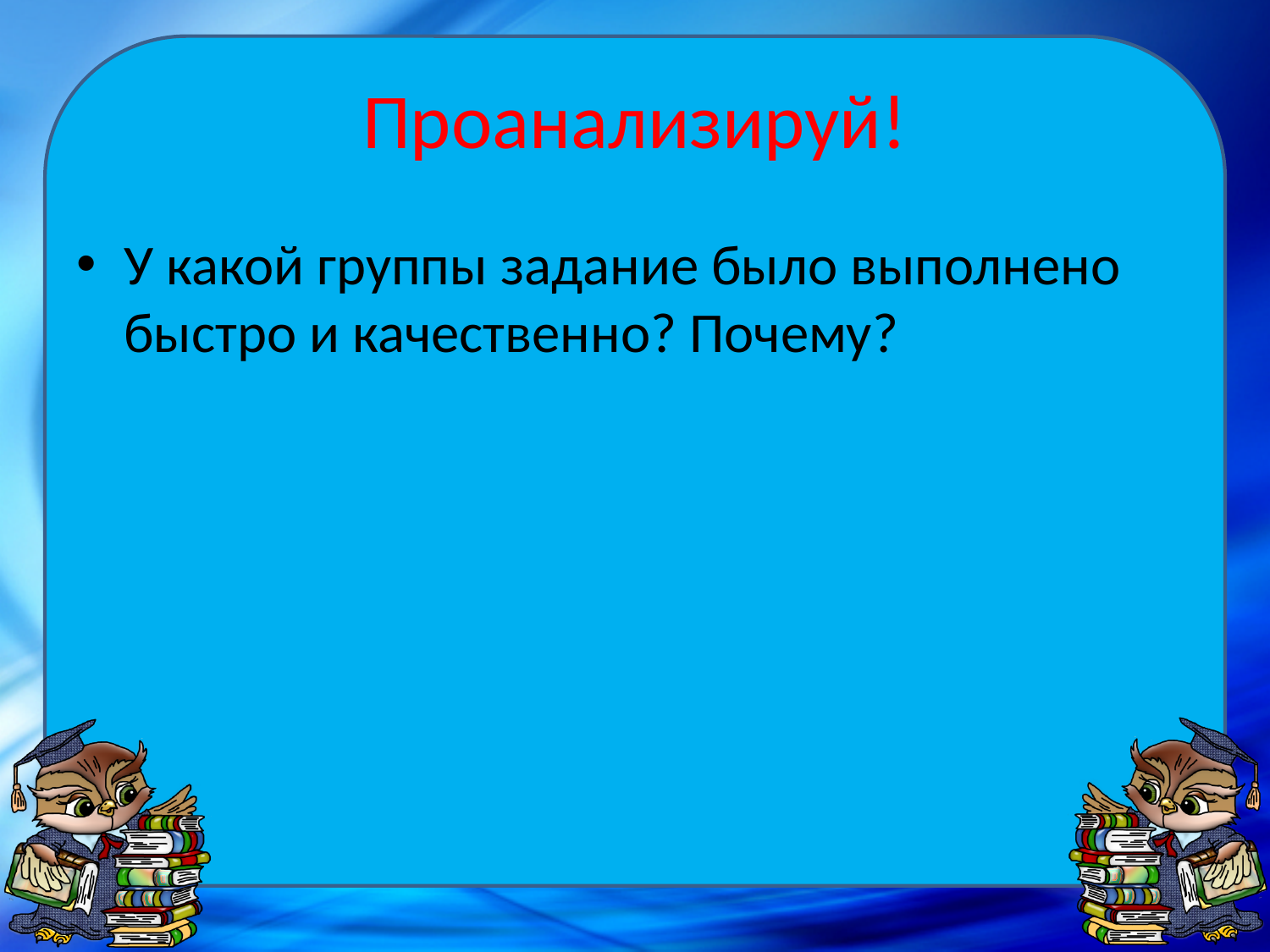

# Проанализируй!
У какой группы задание было выполнено быстро и качественно? Почему?